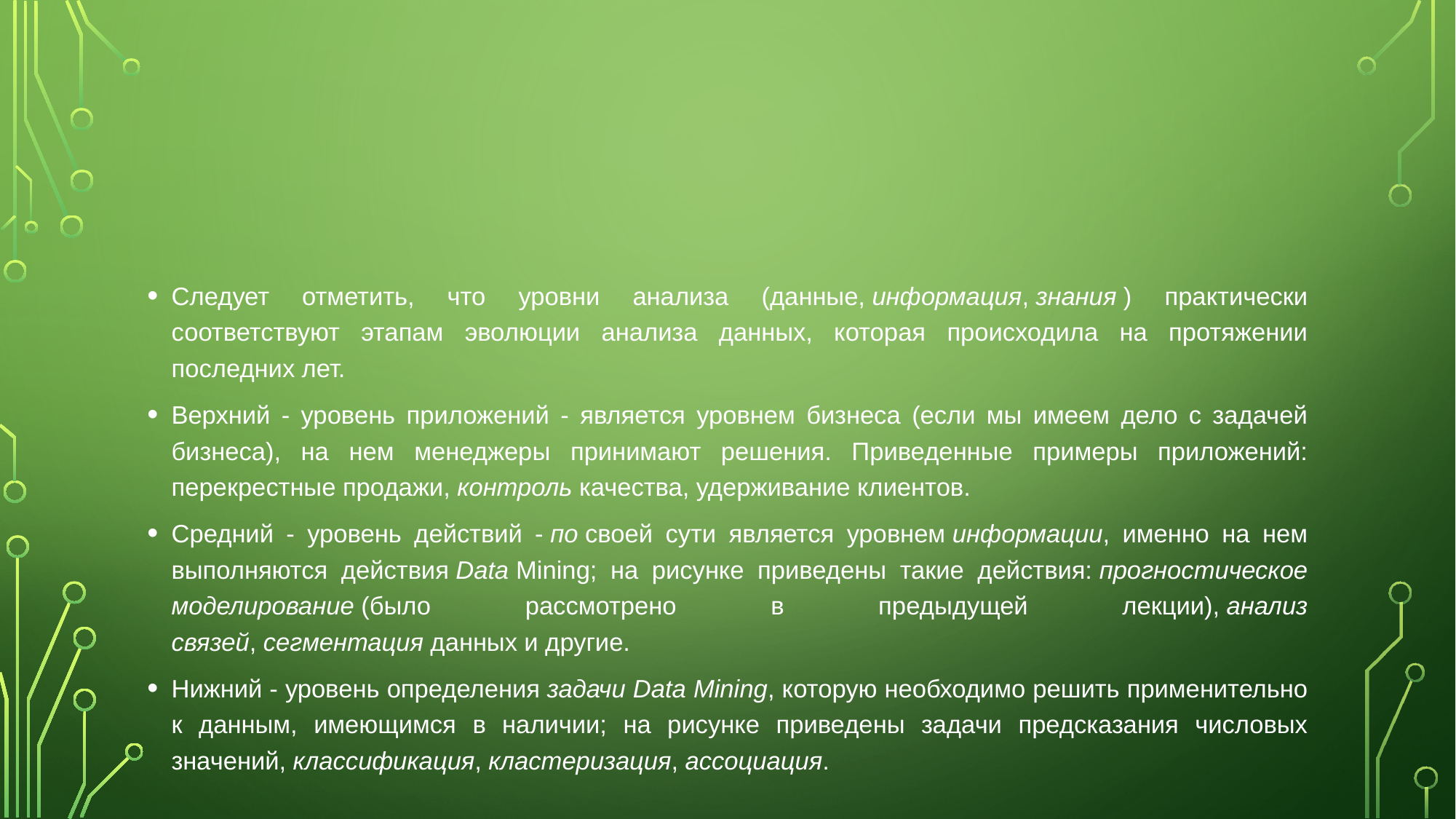

#
Следует отметить, что уровни анализа (данные, информация, знания ) практически соответствуют этапам эволюции анализа данных, которая происходила на протяжении последних лет.
Верхний - уровень приложений - является уровнем бизнеса (если мы имеем дело с задачей бизнеса), на нем менеджеры принимают решения. Приведенные примеры приложений: перекрестные продажи, контроль качества, удерживание клиентов.
Средний - уровень действий - по своей сути является уровнем информации, именно на нем выполняются действия Data Mining; на рисунке приведены такие действия: прогностическое моделирование (было рассмотрено в предыдущей лекции), анализ связей, сегментация данных и другие.
Нижний - уровень определения задачи Data Mining, которую необходимо решить применительно к данным, имеющимся в наличии; на рисунке приведены задачи предсказания числовых значений, классификация, кластеризация, ассоциация.